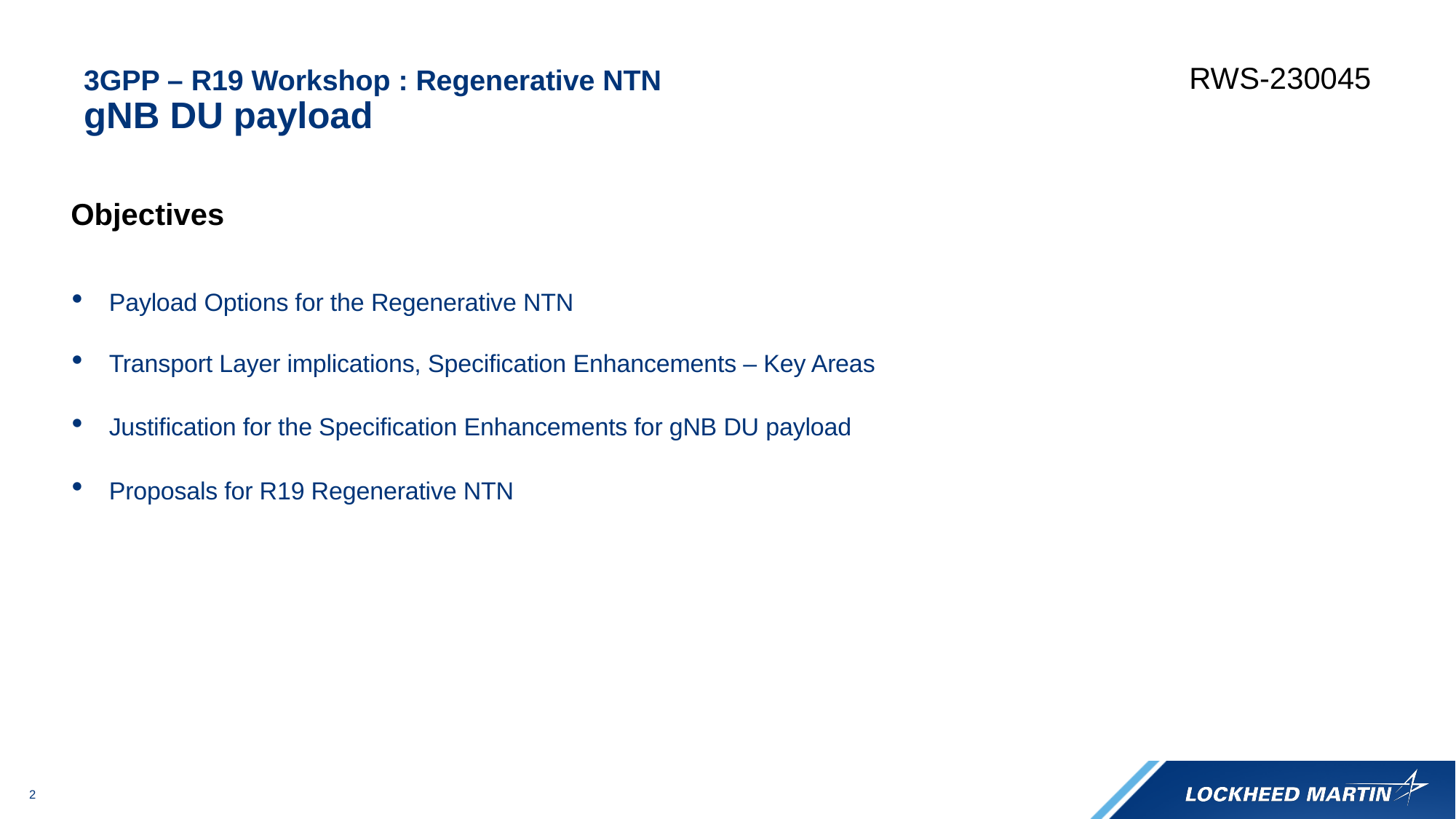

RWS-230045
# 3GPP – R19 Workshop : Regenerative NTN gNB DU payload
Objectives
Payload Options for the Regenerative NTN
Transport Layer implications, Specification Enhancements – Key Areas
Justification for the Specification Enhancements for gNB DU payload

Proposals for R19 Regenerative NTN